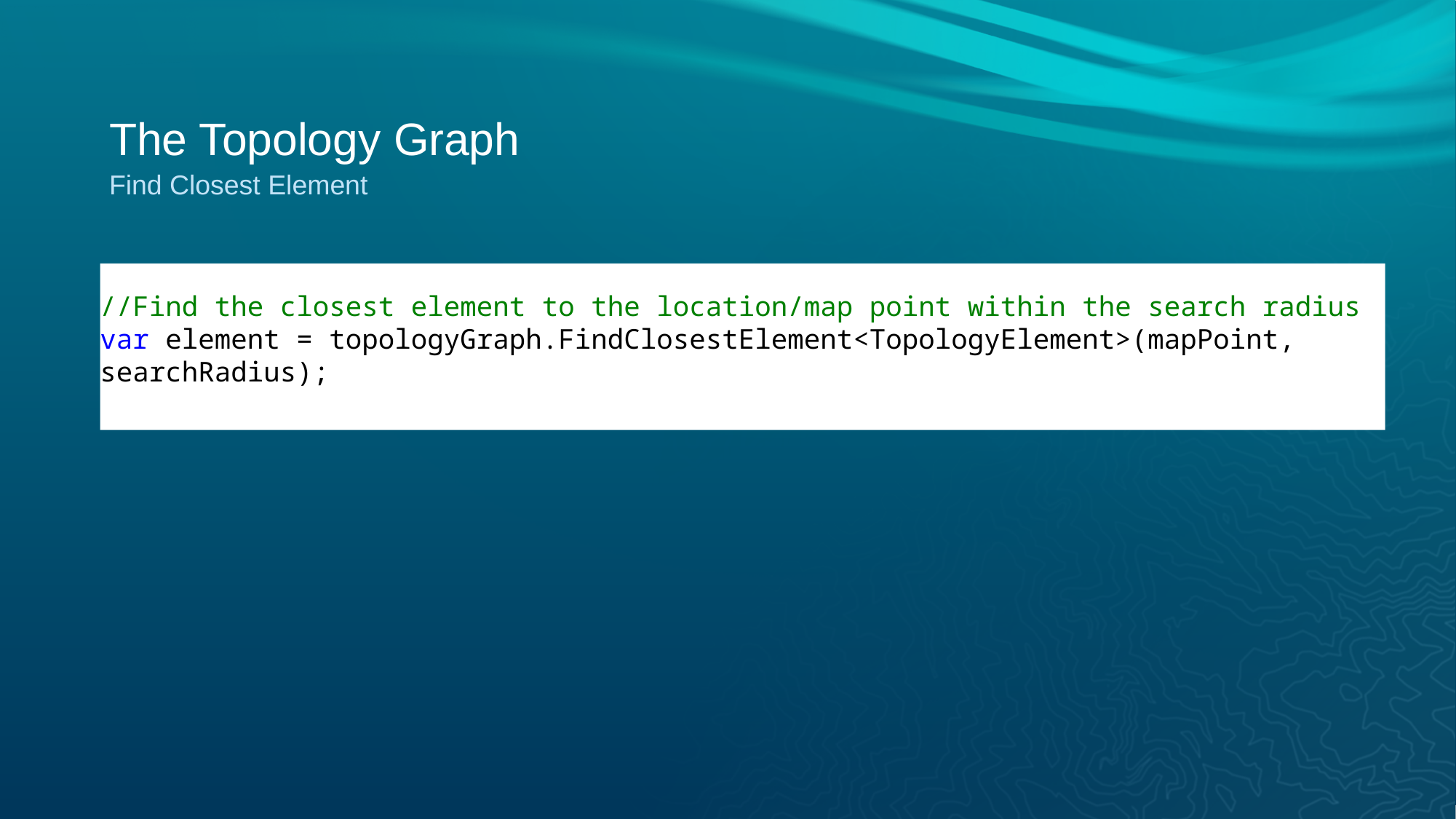

# The Topology Graph
Find Closest Element

//Find the closest element to the location/map point within the search radius
var element = topologyGraph.FindClosestElement<TopologyElement>(mapPoint, searchRadius);